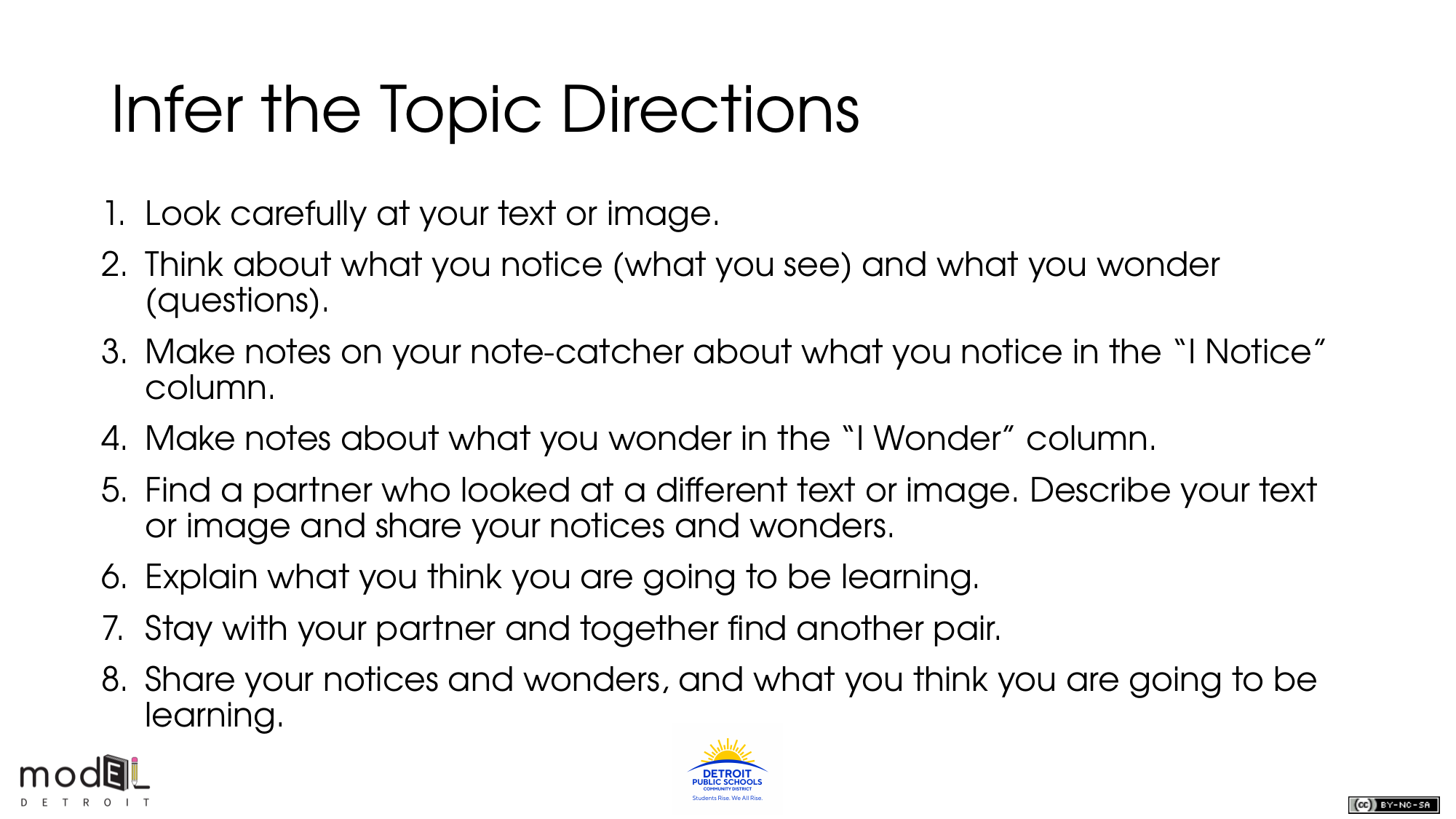

# Infer the Topic Directions
Look carefully at your text or image.
Think about what you notice (what you see) and what you wonder (questions).
Make notes on your note-catcher about what you notice in the “I Notice” column.
Make notes about what you wonder in the “I Wonder” column.
Find a partner who looked at a different text or image. Describe your text or image and share your notices and wonders.
Explain what you think you are going to be learning.
Stay with your partner and together find another pair.
Share your notices and wonders, and what you think you are going to be learning.